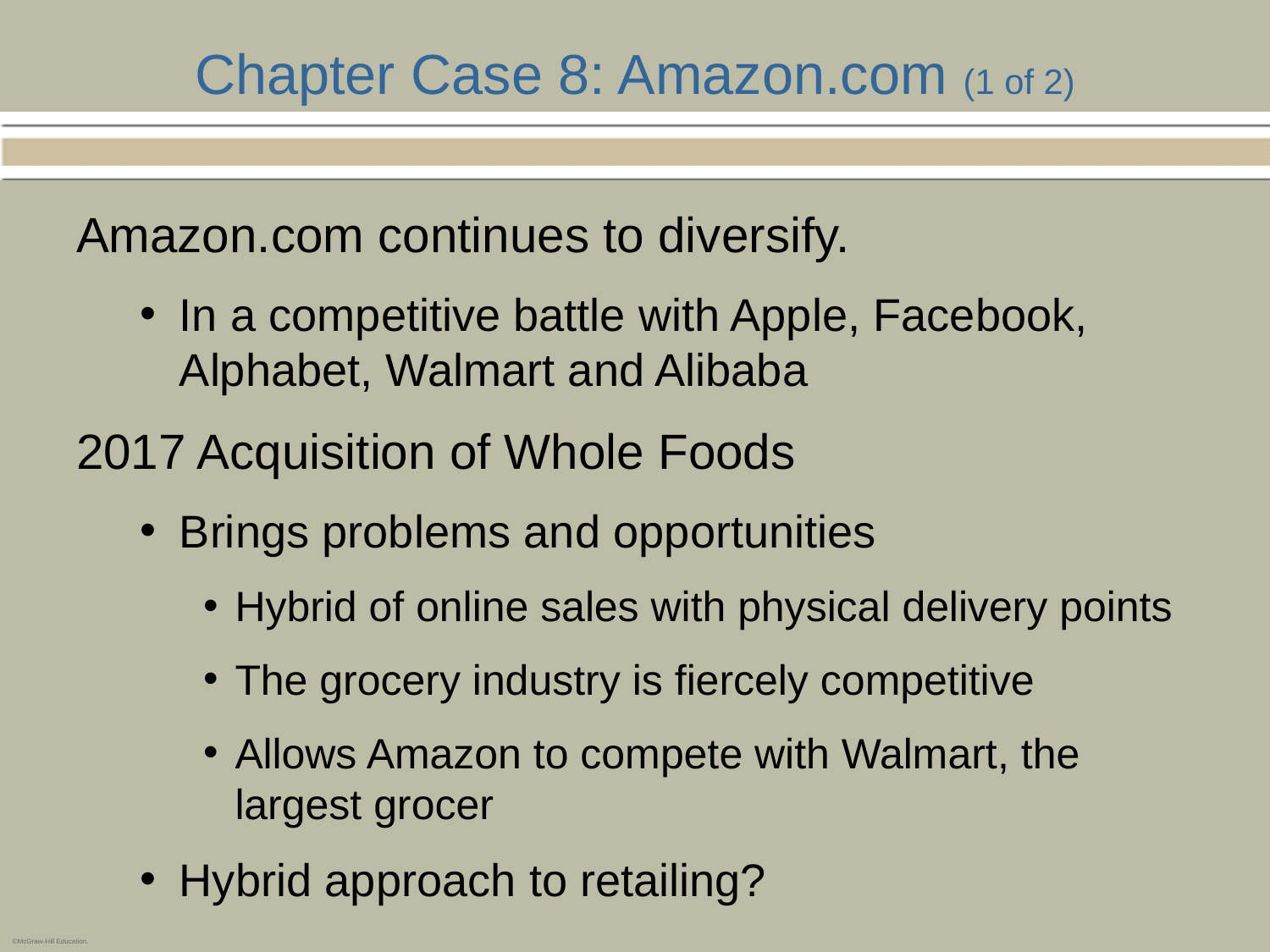

# Chapter Case 8: Amazon.com (1 of 2)
Amazon.com continues to diversify.
In a competitive battle with Apple, Facebook, Alphabet, Walmart and Alibaba
2017 Acquisition of Whole Foods
Brings problems and opportunities
Hybrid of online sales with physical delivery points
The grocery industry is fiercely competitive
Allows Amazon to compete with Walmart, the largest grocer
Hybrid approach to retailing?